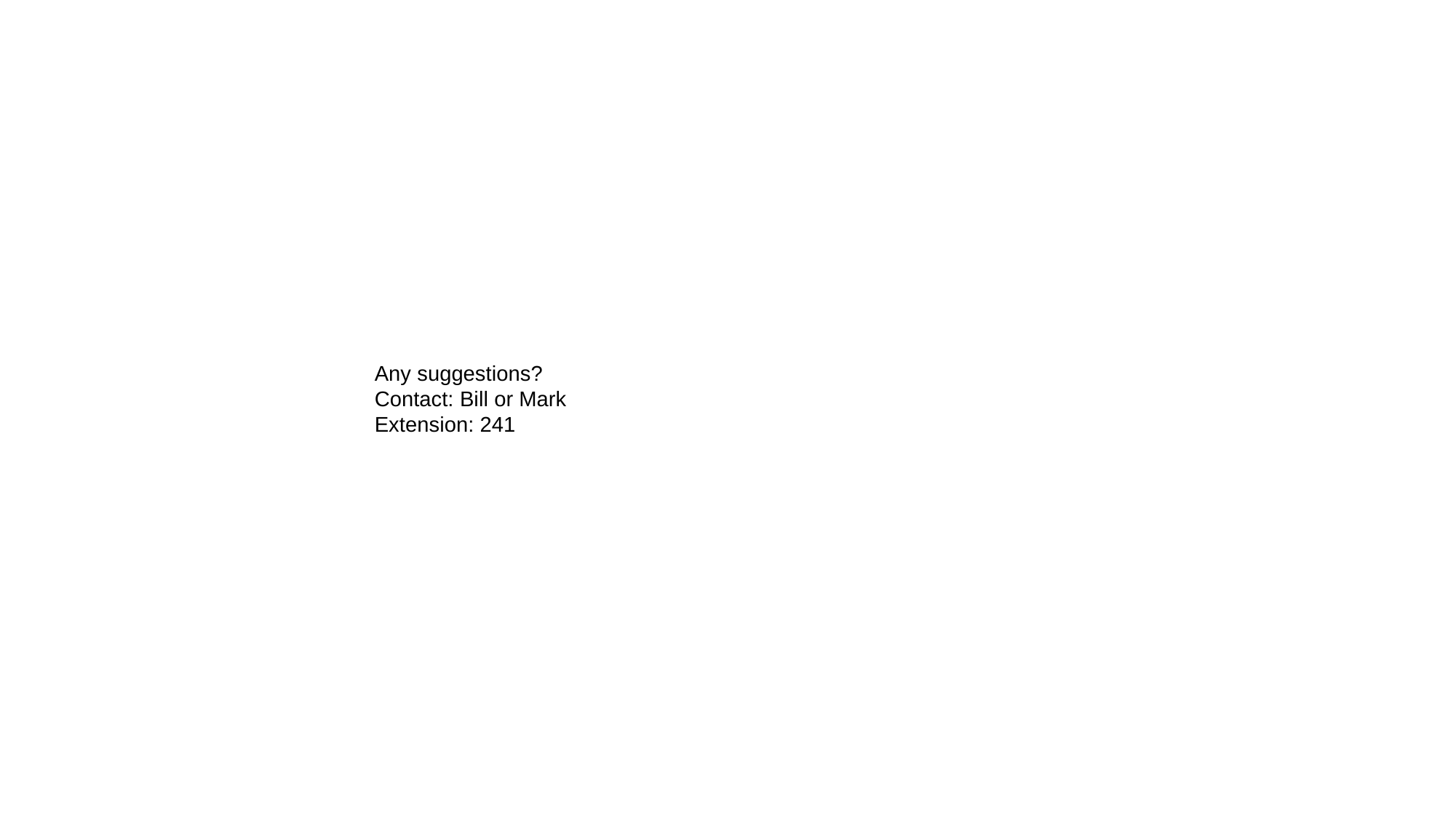

Any suggestions?
Contact: Bill or Mark
Extension: 241